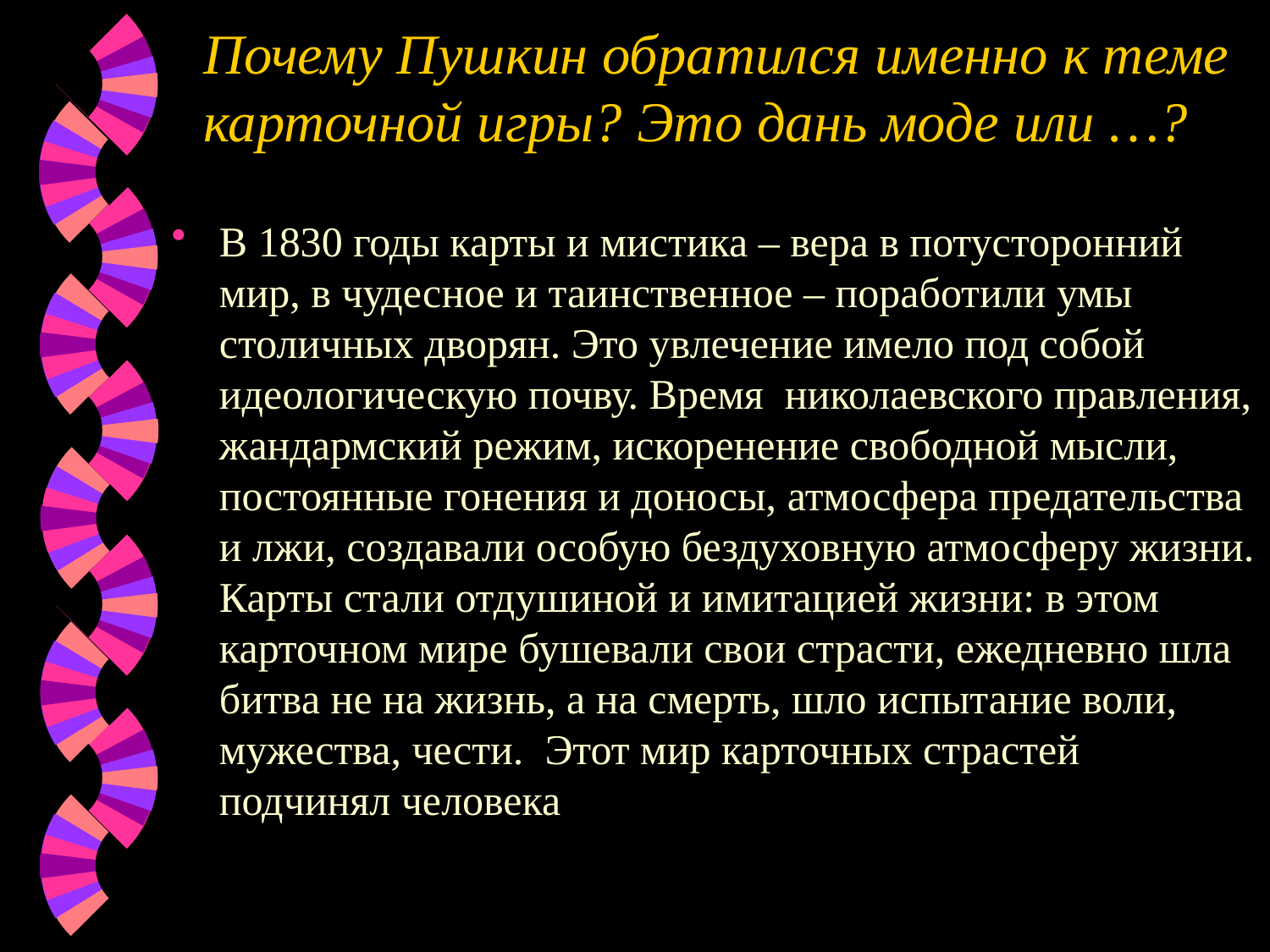

# Почему Пушкин обратился именно к теме карточной игры? Это дань моде или …?
В 1830 годы карты и мистика – вера в потусторонний мир, в чудесное и таинственное – поработили умы столичных дворян. Это увлечение имело под собой идеологическую почву. Время  николаевского правления, жандармский режим, искоренение свободной мысли, постоянные гонения и доносы, атмосфера предательства и лжи, создавали особую бездуховную атмосферу жизни. Карты стали отдушиной и имитацией жизни: в этом карточном мире бушевали свои страсти, ежедневно шла битва не на жизнь, а на смерть, шло испытание воли, мужества, чести.  Этот мир карточных страстей подчинял человека